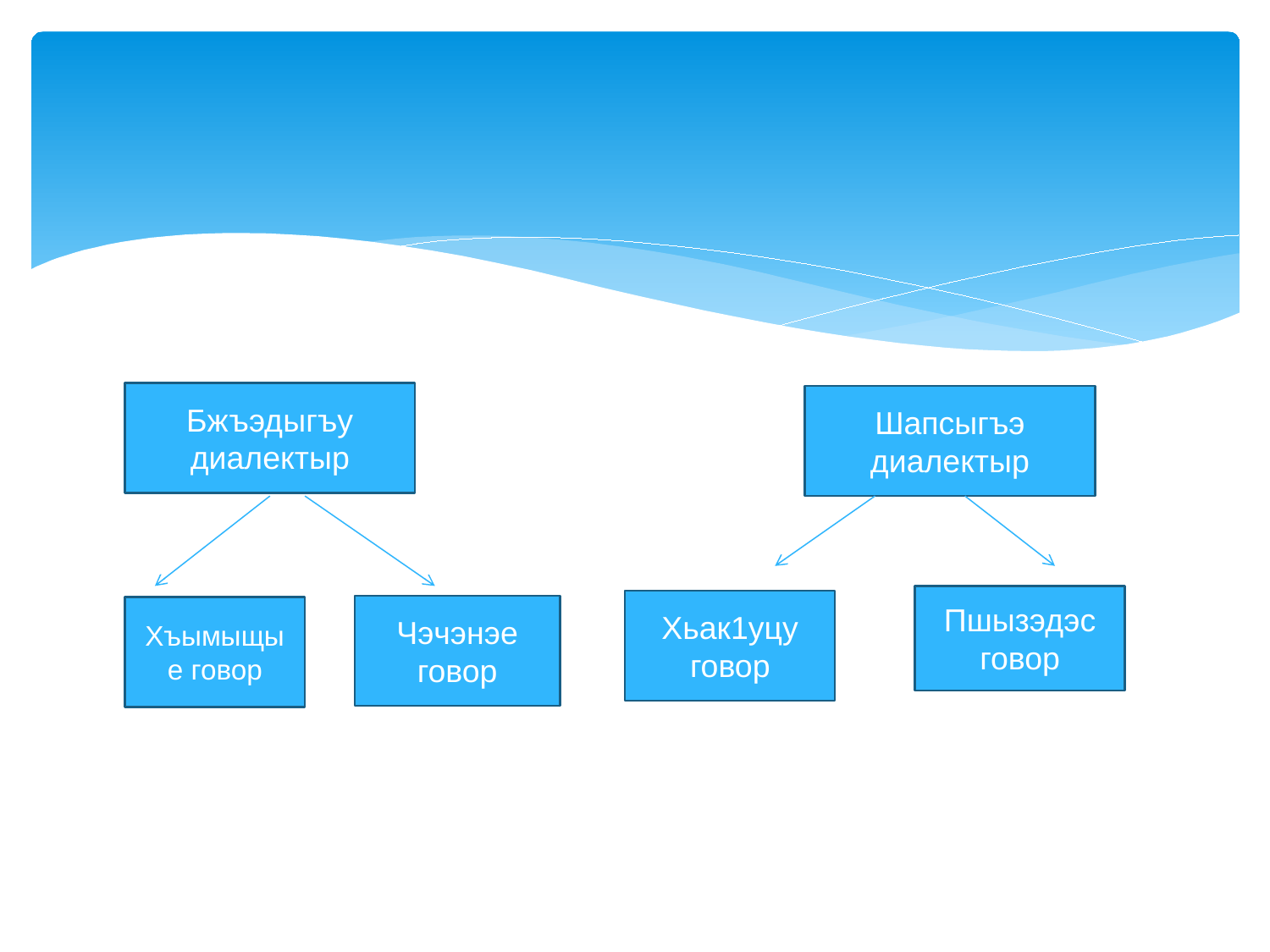

Бжъэдыгъу
диалектыр
Шапсыгъэ
диалектыр
Пшызэдэс говор
Хьак1уцу
говор
Чэчэнэе говор
Хъымыщые говор